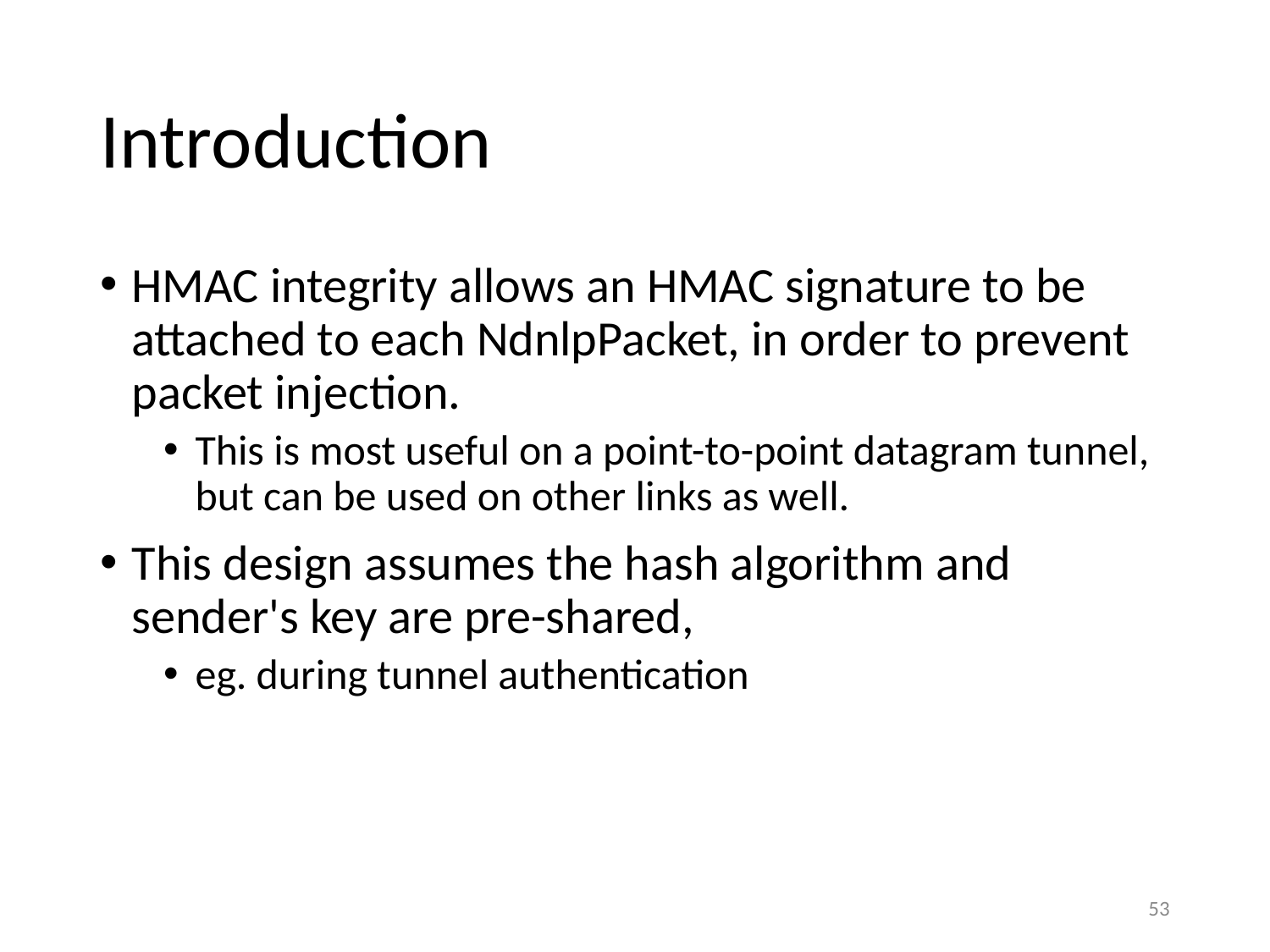

# Introduction
HMAC integrity allows an HMAC signature to be attached to each NdnlpPacket, in order to prevent packet injection.
This is most useful on a point-to-point datagram tunnel, but can be used on other links as well.
This design assumes the hash algorithm and sender's key are pre-shared,
eg. during tunnel authentication
53